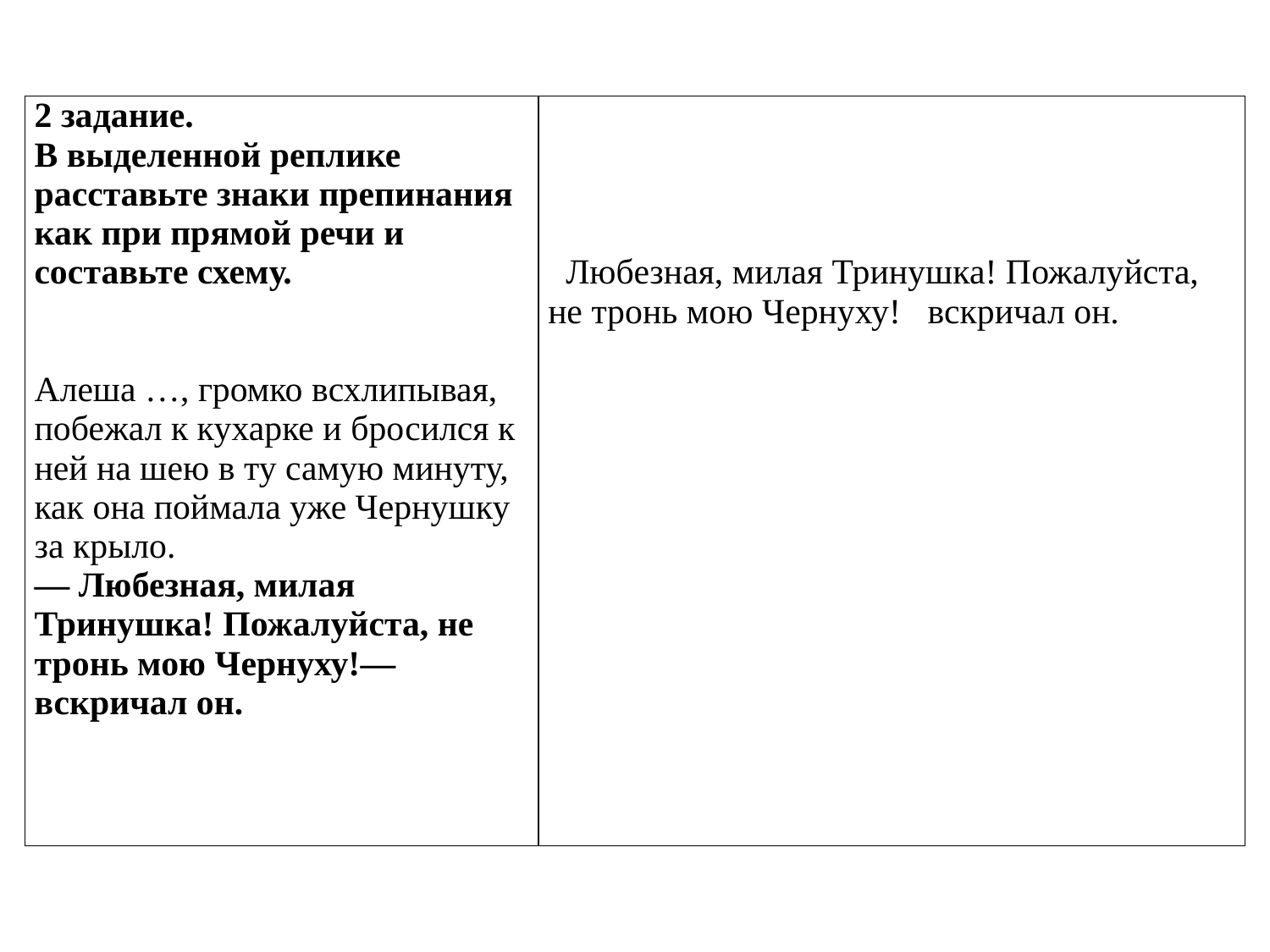

| 2 задание. В выделенной реплике расставьте знаки препинания как при прямой речи и составьте схему. Алеша …, громко всхлипывая, побежал к кухарке и бросился к ней на шею в ту самую минуту, как она поймала уже Чернушку за крыло. — Любезная, милая Тринушка! Пожалуйста, не тронь мою Чернуху!— вскричал он. | Любезная, милая Тринушка! Пожалуйста, не тронь мою Чернуху! вскричал он. |
| --- | --- |